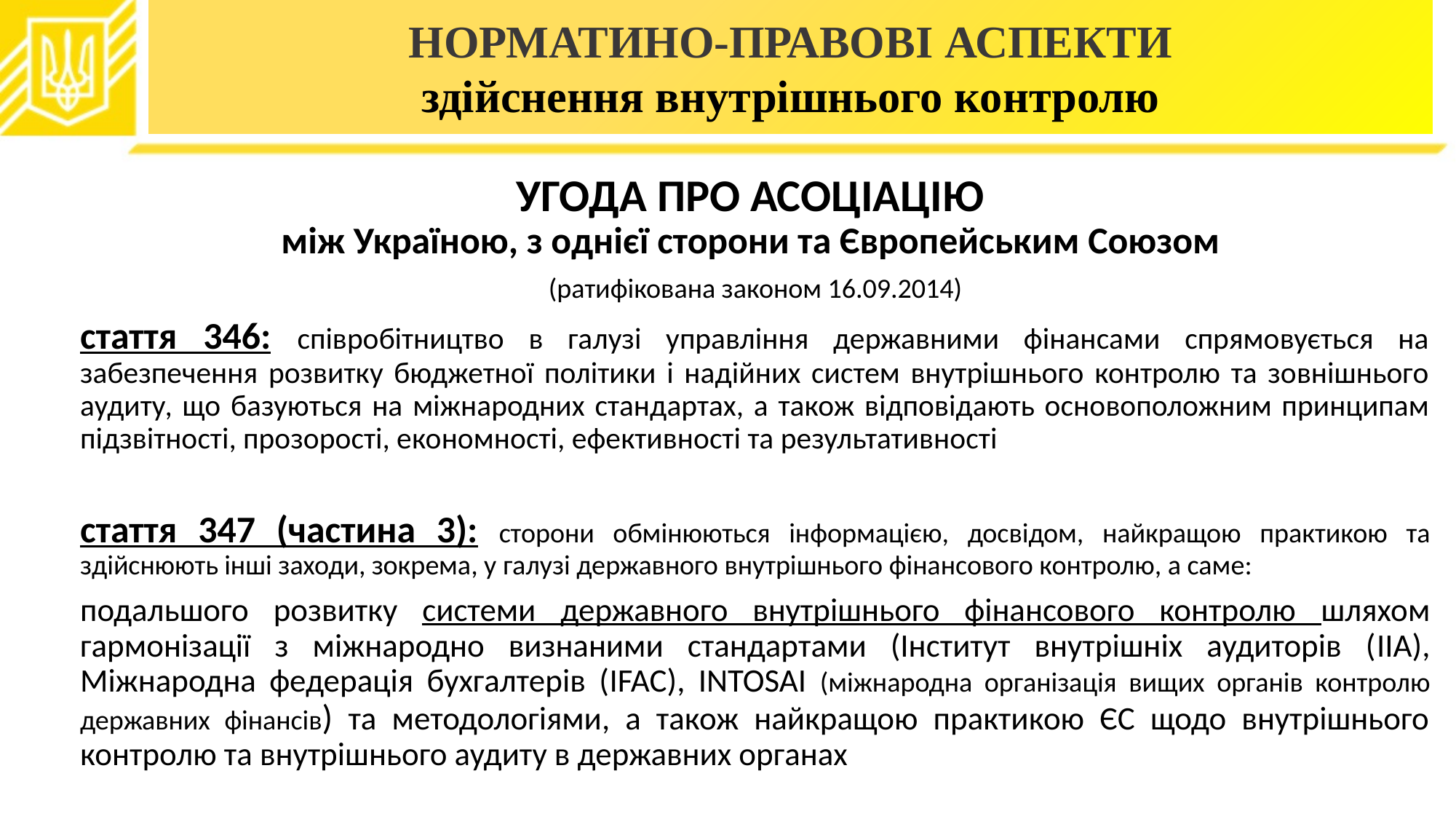

# НОРМАТИНО-ПРАВОВІ АСПЕКТИ здійснення внутрішнього контролю
УГОДА ПРО АСОЦІАЦІЮ 
між Україною, з однієї сторони та Європейським Союзом
(ратифікована законом 16.09.2014)
стаття 346: співробітництво в галузі управління державними фінансами спрямовується на забезпечення розвитку бюджетної політики і надійних систем внутрішнього контролю та зовнішнього аудиту, що базуються на міжнародних стандартах, а також відповідають основоположним принципам підзвітності, прозорості, економності, ефективності та результативності

стаття 347 (частина 3): сторони обмінюються інформацією, досвідом, найкращою практикою та здійснюють інші заходи, зокрема, у галузі державного внутрішнього фінансового контролю, а саме:
подальшого розвитку системи державного внутрішнього фінансового контролю шляхом гармонізації з міжнародно визнаними стандартами (Інститут внутрішніх аудиторів (IIA), Міжнародна федерація бухгалтерів (IFAC), INTOSAI (міжнародна організація вищих органів контролю державних фінансів) та методологіями, а також найкращою практикою ЄС щодо внутрішнього контролю та внутрішнього аудиту в державних органах